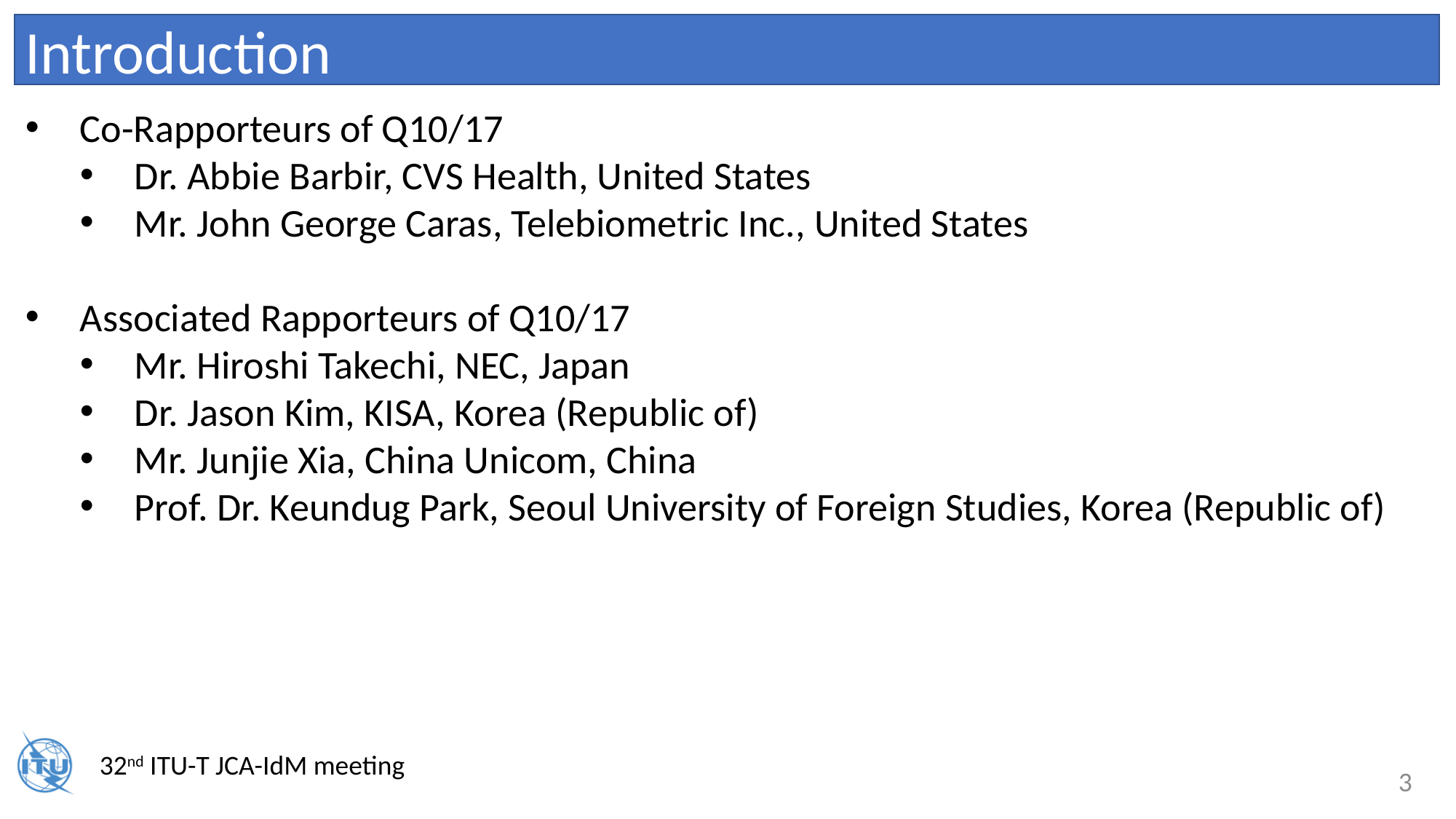

Introduction
Co-Rapporteurs of Q10/17
Dr. Abbie Barbir, CVS Health, United States
Mr. John George Caras, Telebiometric Inc., United States

Associated Rapporteurs of Q10/17
Mr. Hiroshi Takechi, NEC, Japan
Dr. Jason Kim, KISA, Korea (Republic of)
Mr. Junjie Xia, China Unicom, China
Prof. Dr. Keundug Park, Seoul University of Foreign Studies, Korea (Republic of)

3